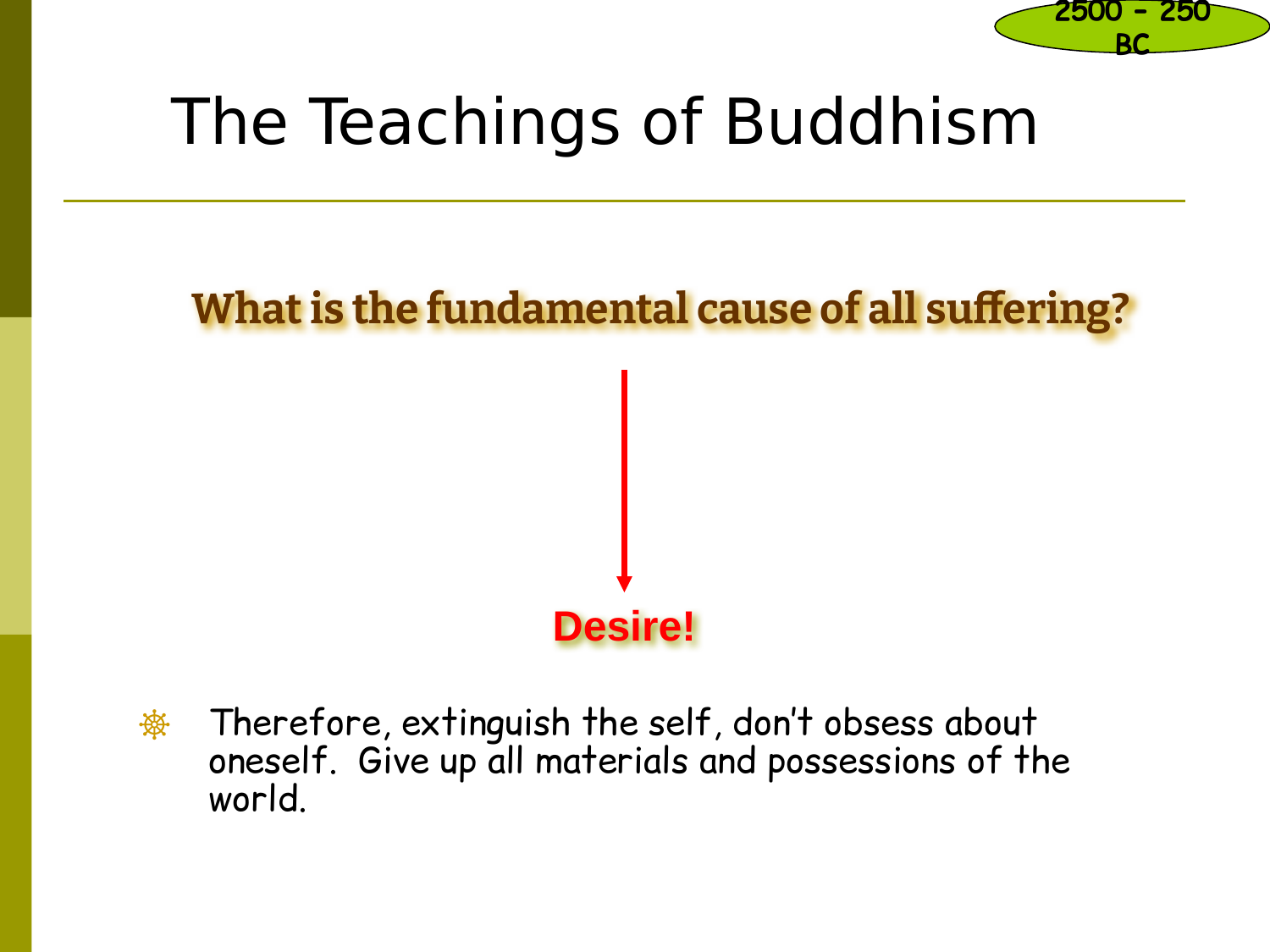

2500 – 250 BC
The Teachings of Buddhism
What is the fundamental cause of all suffering?
Desire!
Therefore, extinguish the self, don’t obsess about oneself.  Give up all materials and possessions of the world.